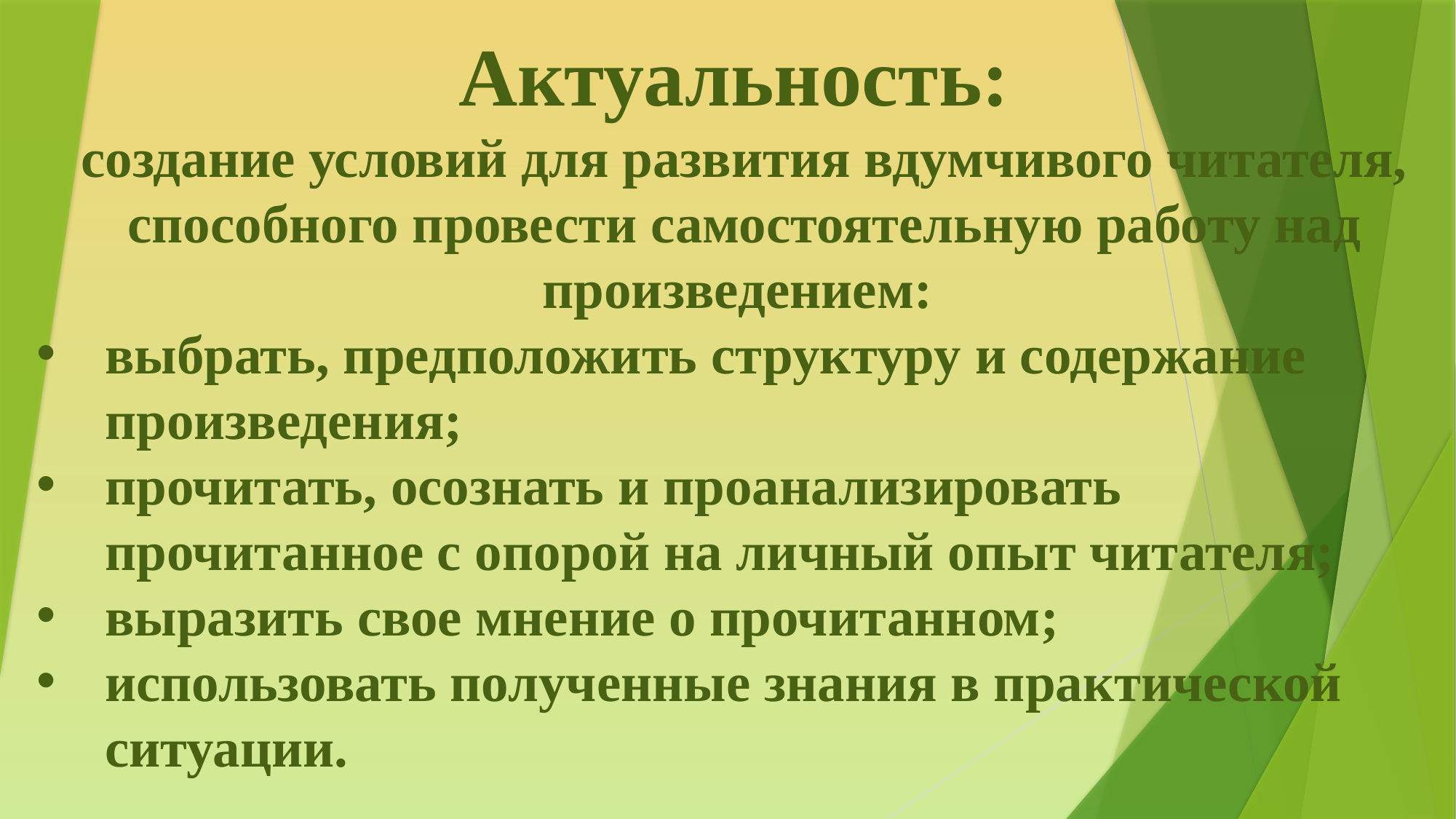

Актуальность:
создание условий для развития вдумчивого читателя, способного провести самостоятельную работу над произведением:
выбрать, предположить структуру и содержание произведения;
прочитать, осознать и проанализировать прочитанное с опорой на личный опыт читателя;
выразить свое мнение о прочитанном;
использовать полученные знания в практической ситуации.